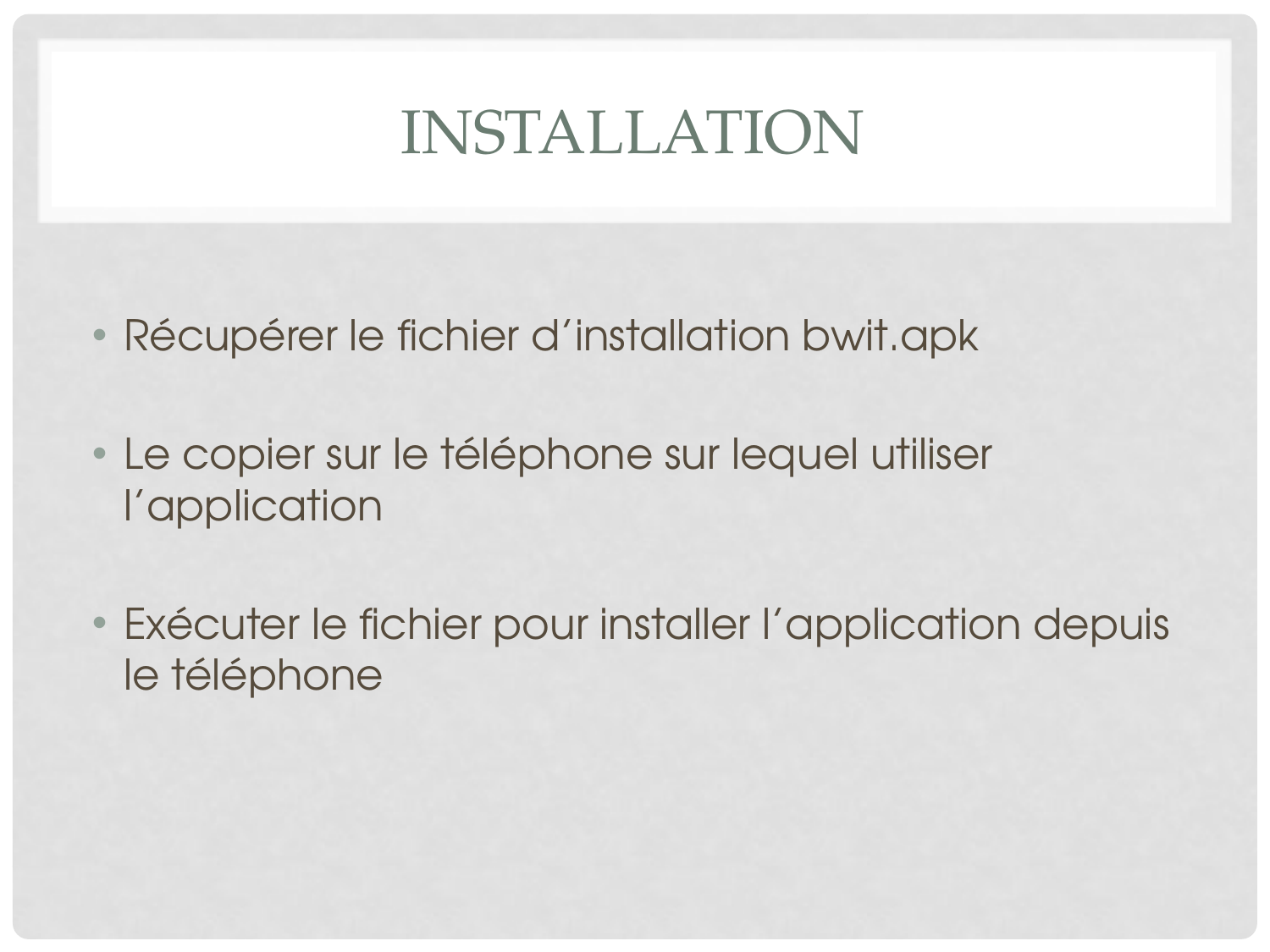

# Installation

Récupérer le fichier d’installation bwit.apk

Le copier sur le téléphone sur lequel utiliser l’application

Exécuter le fichier pour installer l’application depuis le téléphone